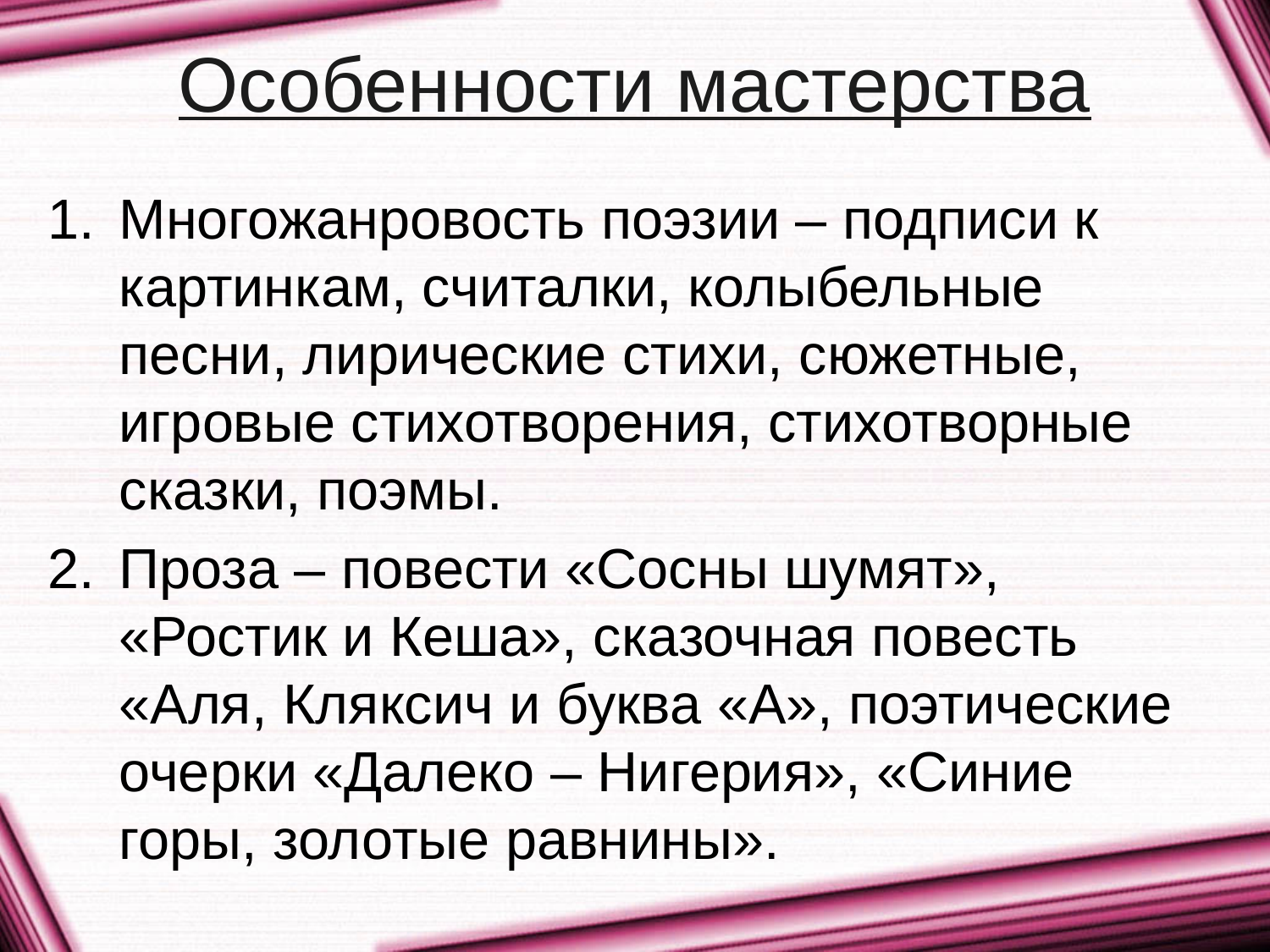

# Особенности мастерства
Многожанровость поэзии – подписи к картинкам, считалки, колыбельные песни, лирические стихи, сюжетные, игровые стихотворения, стихотворные сказки, поэмы.
Проза – повести «Сосны шумят», «Ростик и Кеша», сказочная повесть «Аля, Кляксич и буква «А», поэтические очерки «Далеко – Нигерия», «Синие горы, золотые равнины».